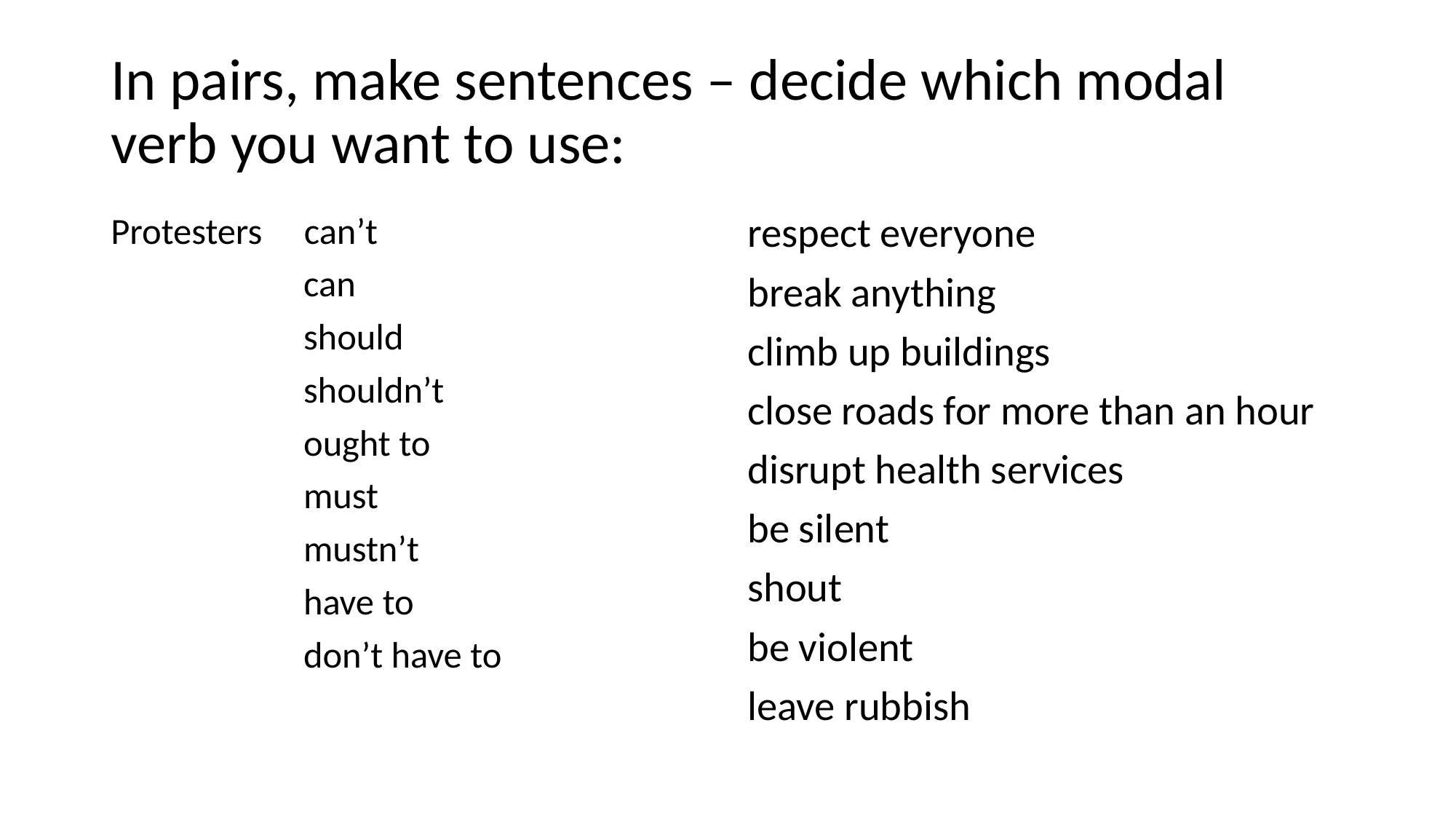

# In pairs, make sentences – decide which modal verb you want to use:
Protesters     can’t
                       can
                       should
                       shouldn’t
                       ought to
                       must
                       mustn’t
                       have to
                       don’t have to

respect everyone
break anything
climb up buildings
close roads for more than an hour
disrupt health services
be silent
shout
be violent
leave rubbish